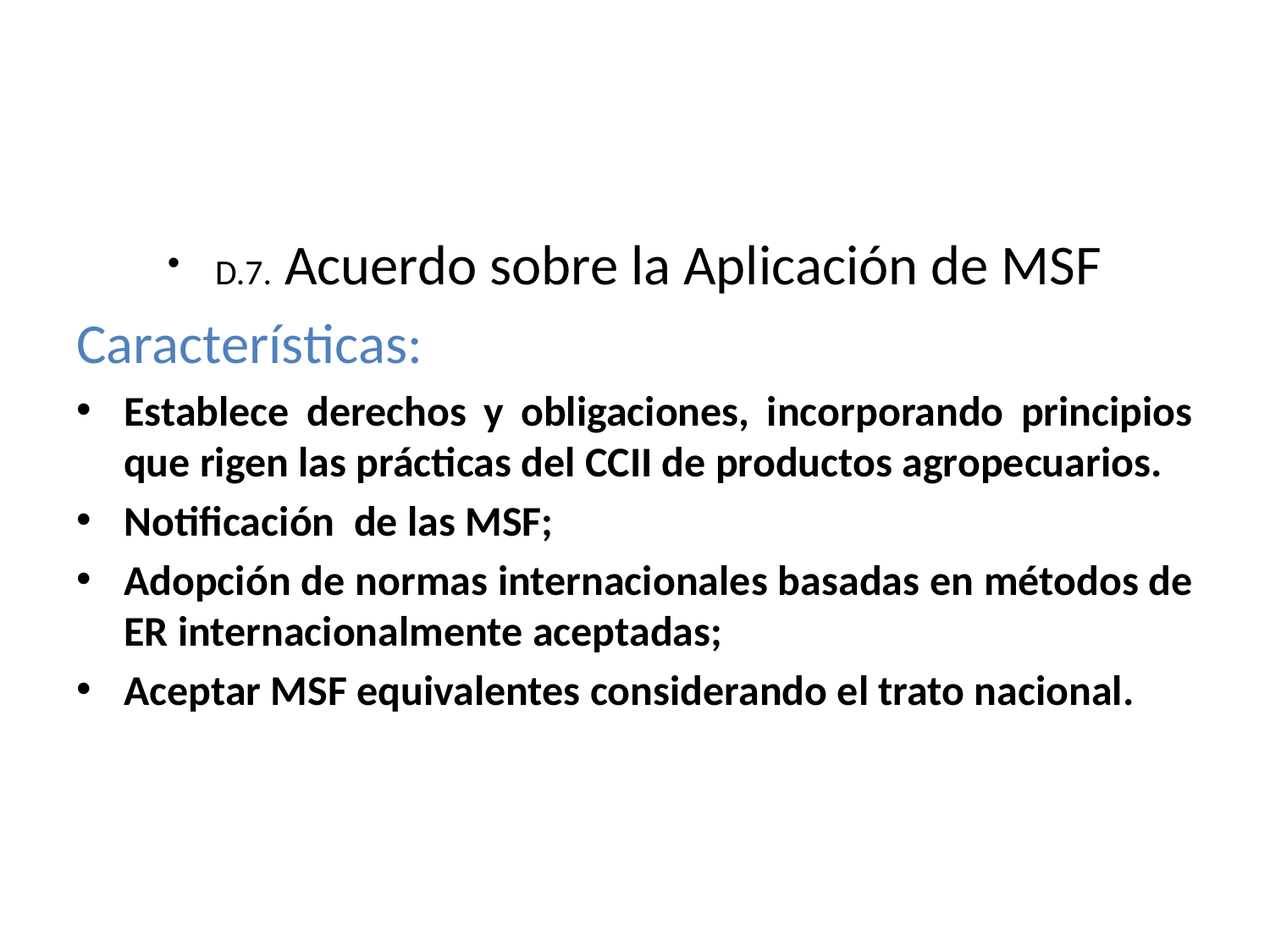

#
D.7. Acuerdo sobre la Aplicación de MSF
Características:
Establece derechos y obligaciones, incorporando principios que rigen las prácticas del CCII de productos agropecuarios.
Notificación  de las MSF;
Adopción de normas internacionales basadas en métodos de ER internacionalmente aceptadas;
Aceptar MSF equivalentes considerando el trato nacional.